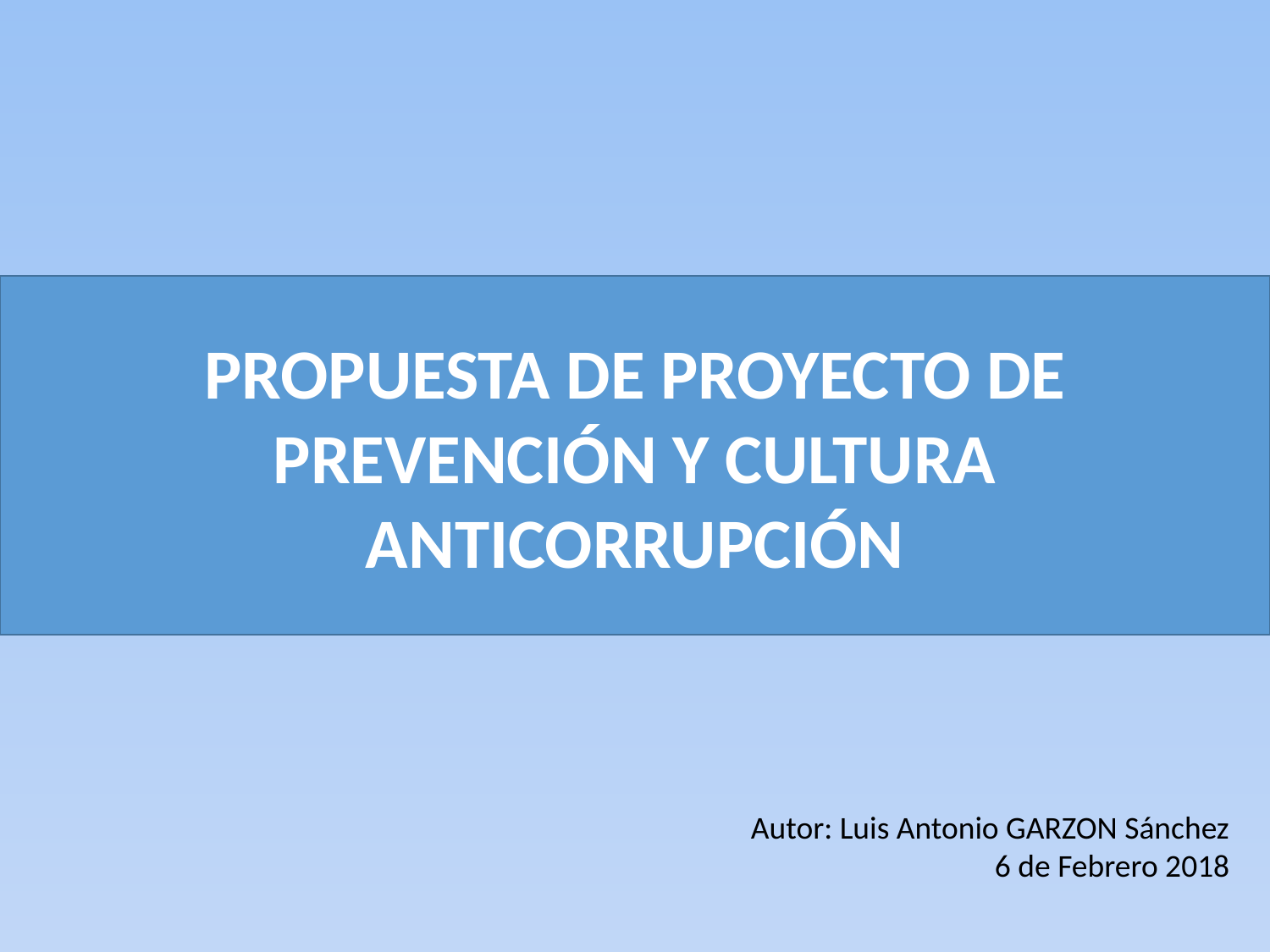

PROPUESTA DE PROYECTO DE PREVENCIÓN Y CULTURA ANTICORRUPCIÓN
Autor: Luis Antonio GARZON Sánchez
6 de Febrero 2018